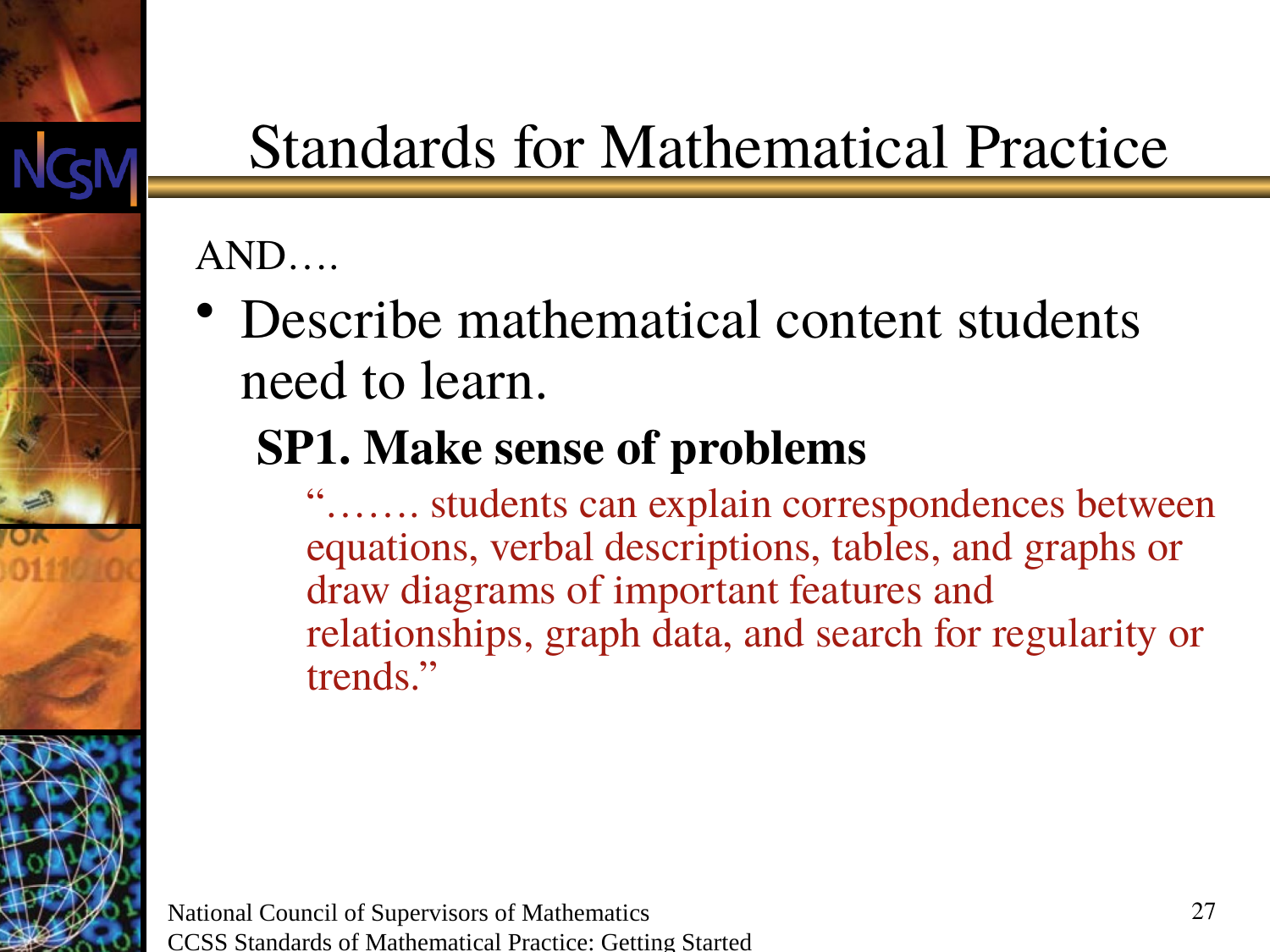

# Standards for Mathematical Practice
AND….
Describe mathematical content students need to learn.
SP1. Make sense of problems
“……. students can explain correspondences between equations, verbal descriptions, tables, and graphs or draw diagrams of important features and relationships, graph data, and search for regularity or trends.”

27